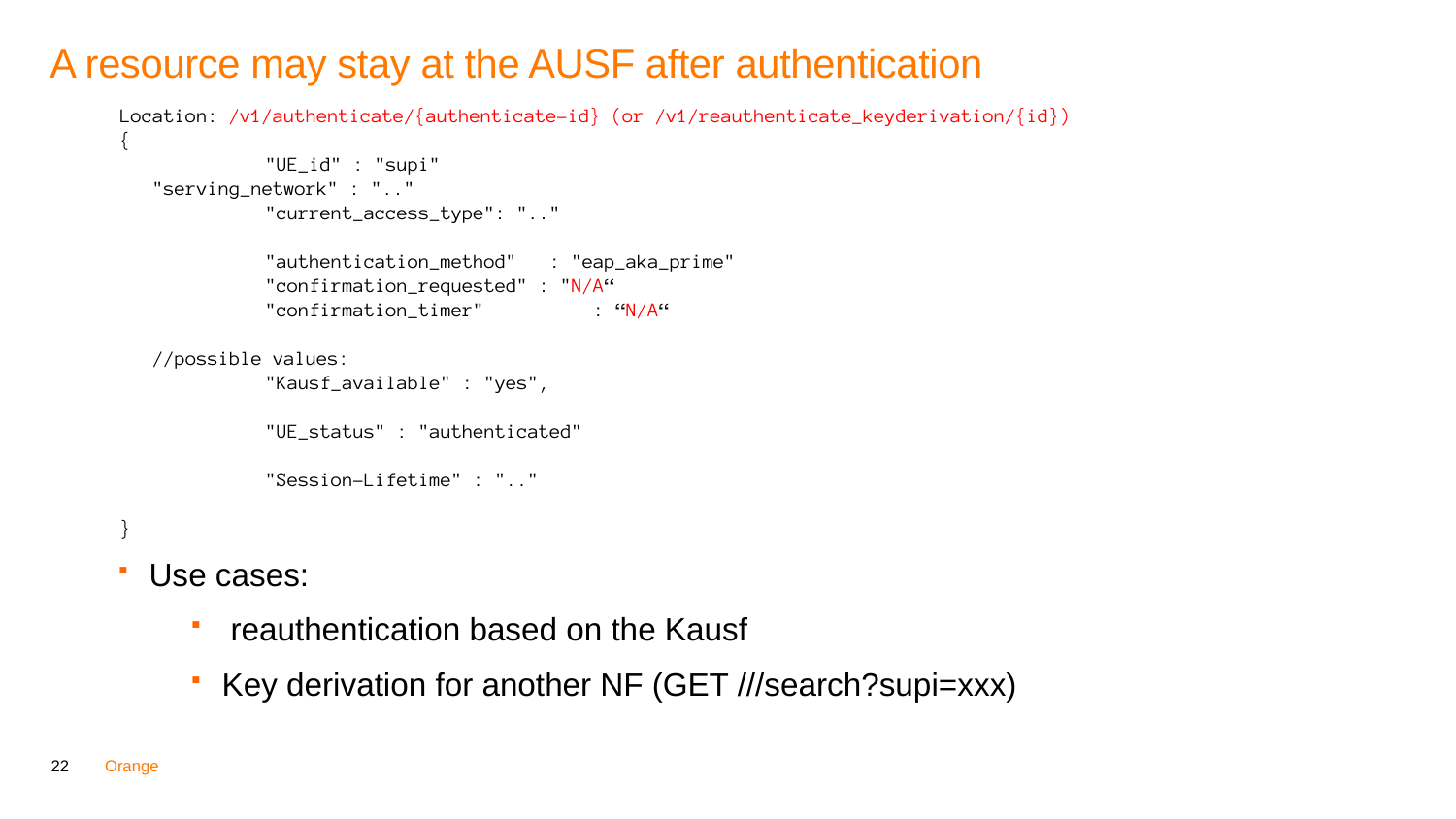

# A resource may stay at the AUSF after authentication
Location: /v1/authenticate/{authenticate-id} (or /v1/reauthenticate_keyderivation/{id})
{
	"UE_id" : "supi"
   "serving_network" : ".."
 	"current_access_type": ".."

	"authentication_method"   : "eap_aka_prime"
	"confirmation_requested" : "N/A“
	"confirmation_timer"          : “N/A“

   //possible values:
	"Kausf_available" : "yes",

	"UE_status" : "authenticated"

 	"Session-Lifetime" : ".."

}

Use cases:
 reauthentication based on the Kausf
Key derivation for another NF (GET ///search?supi=xxx)